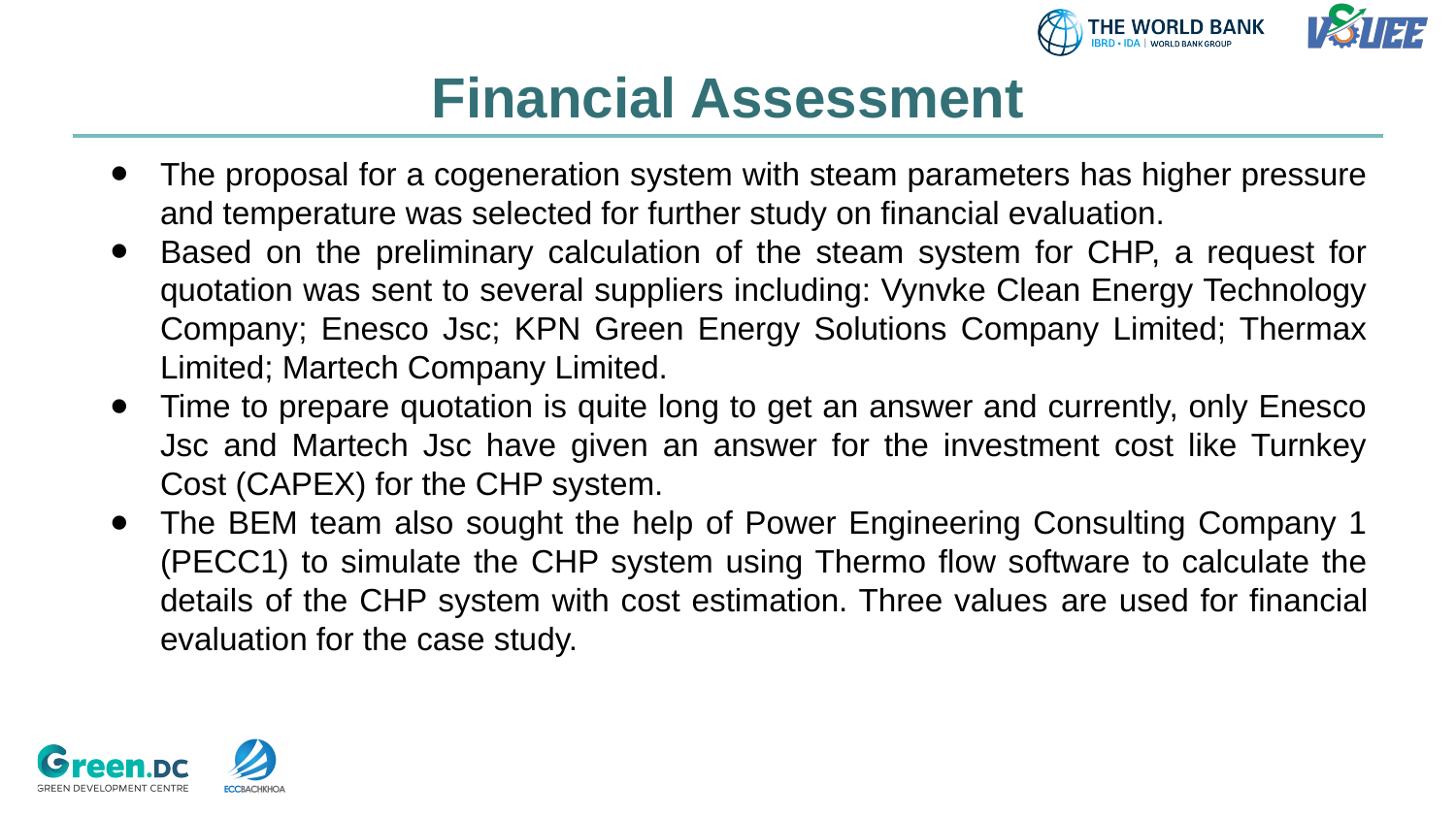

# Financial Assessment
The proposal for a cogeneration system with steam parameters has higher pressure and temperature was selected for further study on financial evaluation.
Based on the preliminary calculation of the steam system for CHP, a request for quotation was sent to several suppliers including: Vynvke Clean Energy Technology Company; Enesco Jsc; KPN Green Energy Solutions Company Limited; Thermax Limited; Martech Company Limited.
Time to prepare quotation is quite long to get an answer and currently, only Enesco Jsc and Martech Jsc have given an answer for the investment cost like Turnkey Cost (CAPEX) for the CHP system.
The BEM team also sought the help of Power Engineering Consulting Company 1 (PECC1) to simulate the CHP system using Thermo flow software to calculate the details of the CHP system with cost estimation. Three values ​​are used for financial evaluation for the case study.